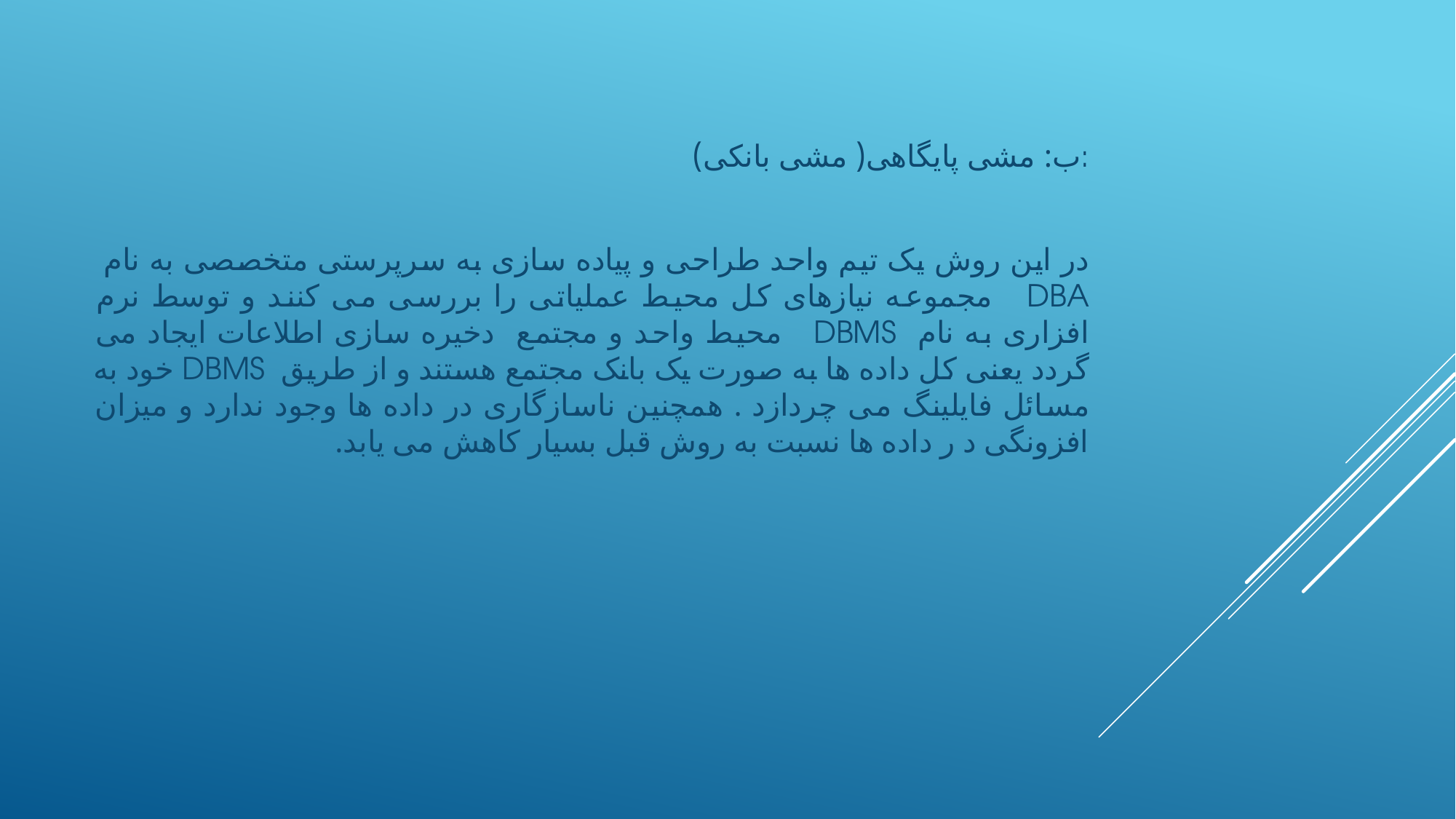

ب: مشی پایگاهی( مشی بانکی):

در این روش یک تیم واحد طراحی و پیاده سازی به سرپرستی متخصصی به نام  DBA   مجموعه نیازهای کل محیط عملیاتی را بررسی می کنند و توسط نرم افزاری به نام  DBMS   محیط واحد و مجتمع  دخیره سازی اطلاعات ایجاد می گردد یعنی کل داده ها به صورت یک بانک مجتمع هستند و از طریق  DBMS خود به مسائل فایلینگ می چردازد . همچنین ناسازگاری در داده ها وجود ندارد و میزان افزونگی د ر داده ها نسبت به روش قبل بسیار کاهش می یابد.